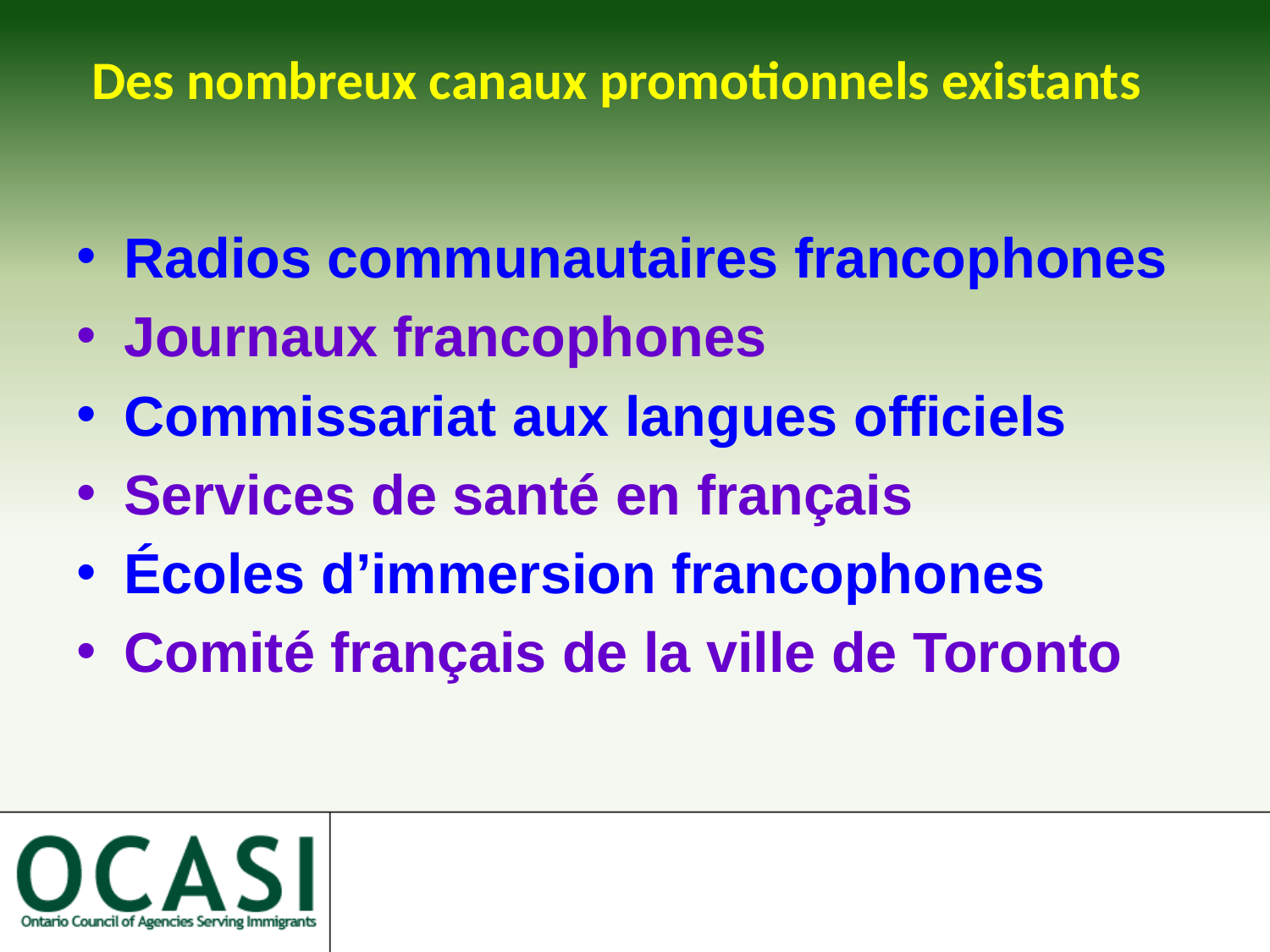

# Des nombreux canaux promotionnels existants

Radios communautaires francophones
Journaux francophones
Commissariat aux langues officiels
Services de santé en français
Écoles d’immersion francophones
Comité français de la ville de Toronto